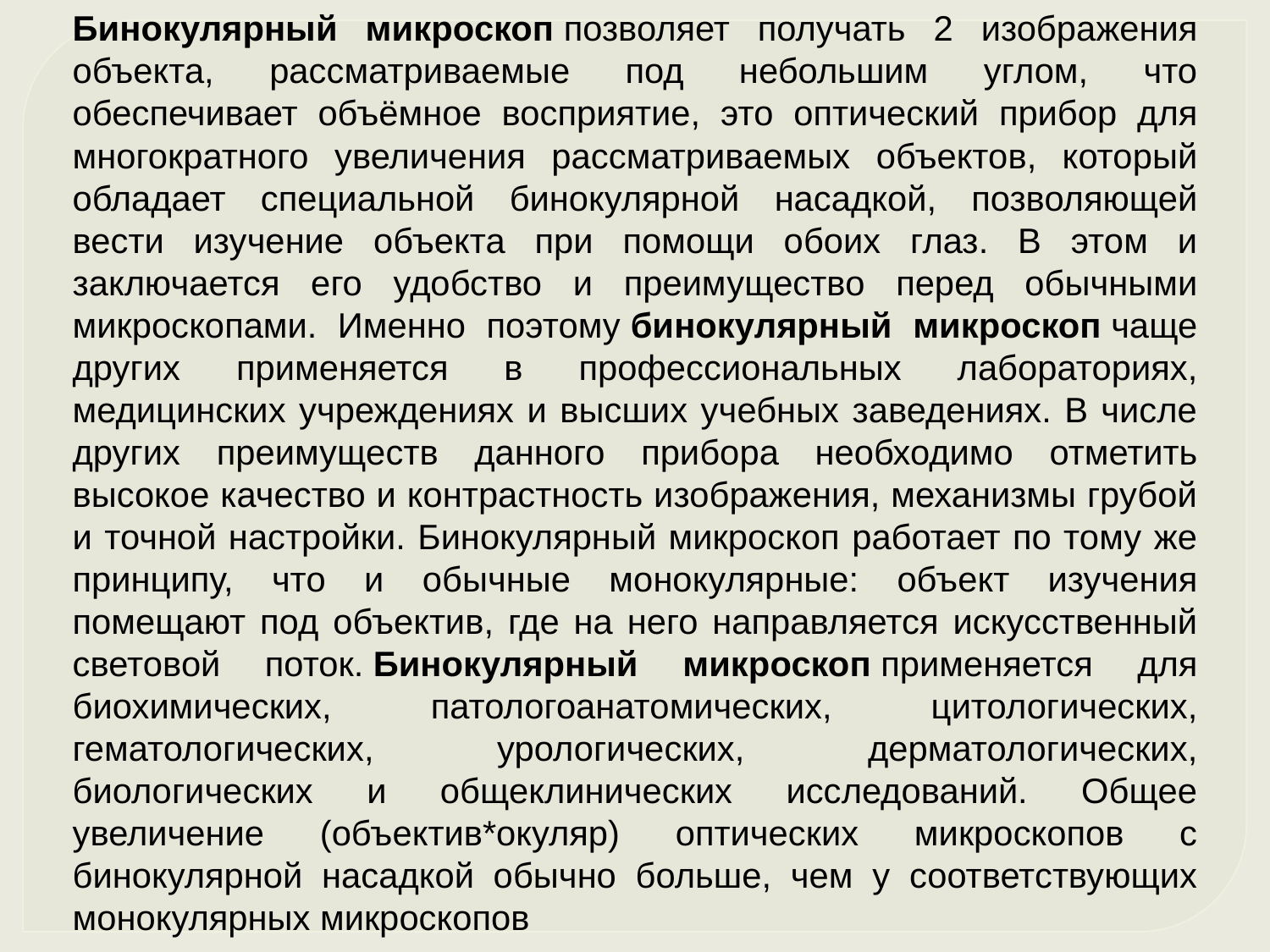

Бинокулярный микроскоп позволяет получать 2 изображения объекта, рассматриваемые под небольшим углом, что обеспечивает объёмное восприятие, это оптический прибор для многократного увеличения рассматриваемых объектов, который обладает специальной бинокулярной насадкой, позволяющей вести изучение объекта при помощи обоих глаз. В этом и заключается его удобство и преимущество перед обычными микроскопами. Именно поэтому бинокулярный микроскоп чаще других применяется в профессиональных лабораториях, медицинских учреждениях и высших учебных заведениях. В числе других преимуществ данного прибора необходимо отметить высокое качество и контрастность изображения, механизмы грубой и точной настройки. Бинокулярный микроскоп работает по тому же принципу, что и обычные монокулярные: объект изучения помещают под объектив, где на него направляется искусственный световой поток. Бинокулярный микроскоп применяется для биохимических, патологоанатомических, цитологических, гематологических, урологических, дерматологических, биологических и общеклинических исследований. Общее увеличение (объектив*окуляр) оптических микроскопов с бинокулярной насадкой обычно больше, чем у соответствующих монокулярных микроскопов